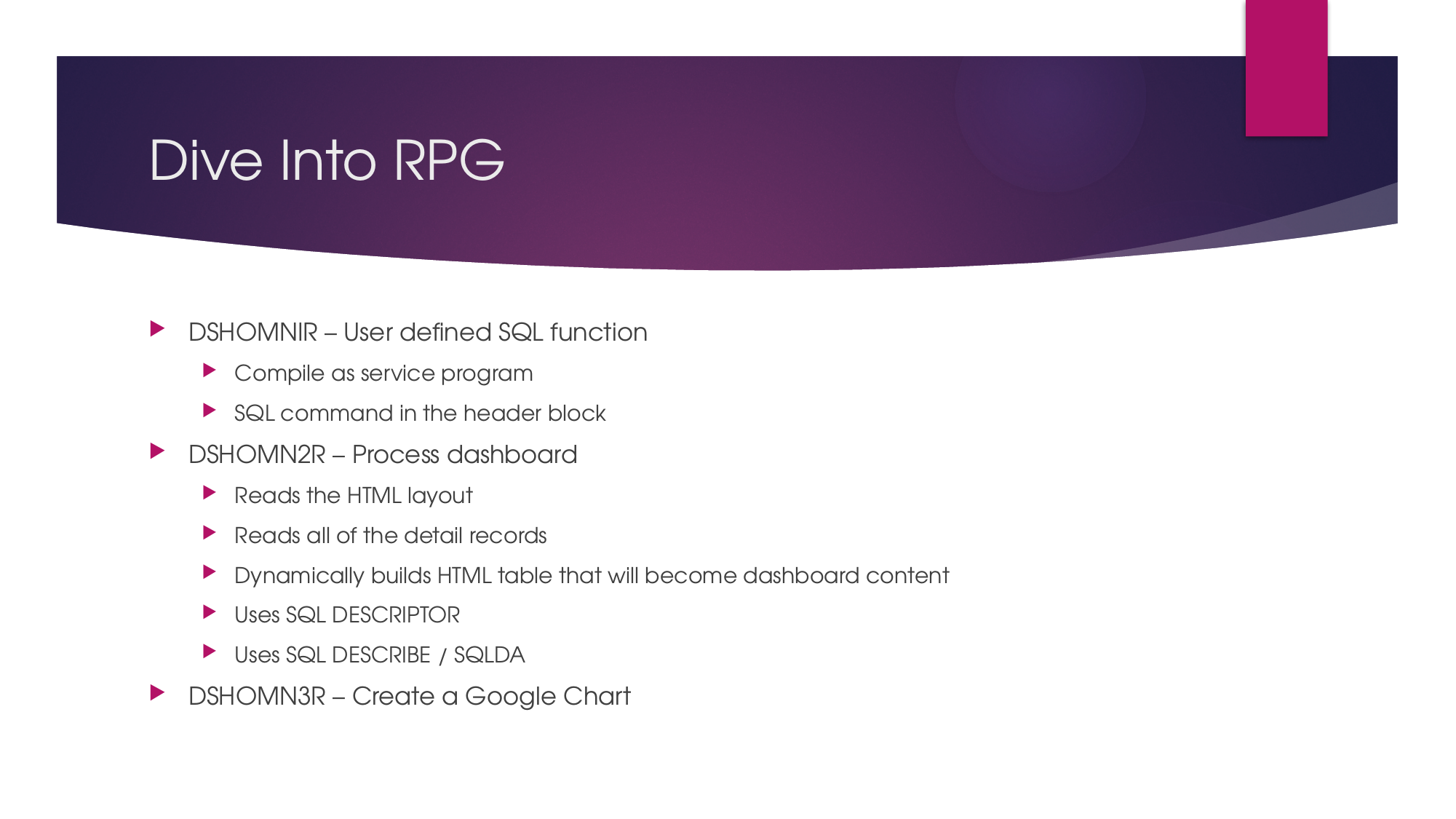

# Dive Into RPG
DSHOMNIR – User defined SQL function
Compile as service program
SQL command in the header block
DSHOMN2R – Process dashboard
Reads the HTML layout
Reads all of the detail records
Dynamically builds HTML table that will become dashboard content
Uses SQL DESCRIPTOR
Uses SQL DESCRIBE / SQLDA
DSHOMN3R – Create a Google Chart